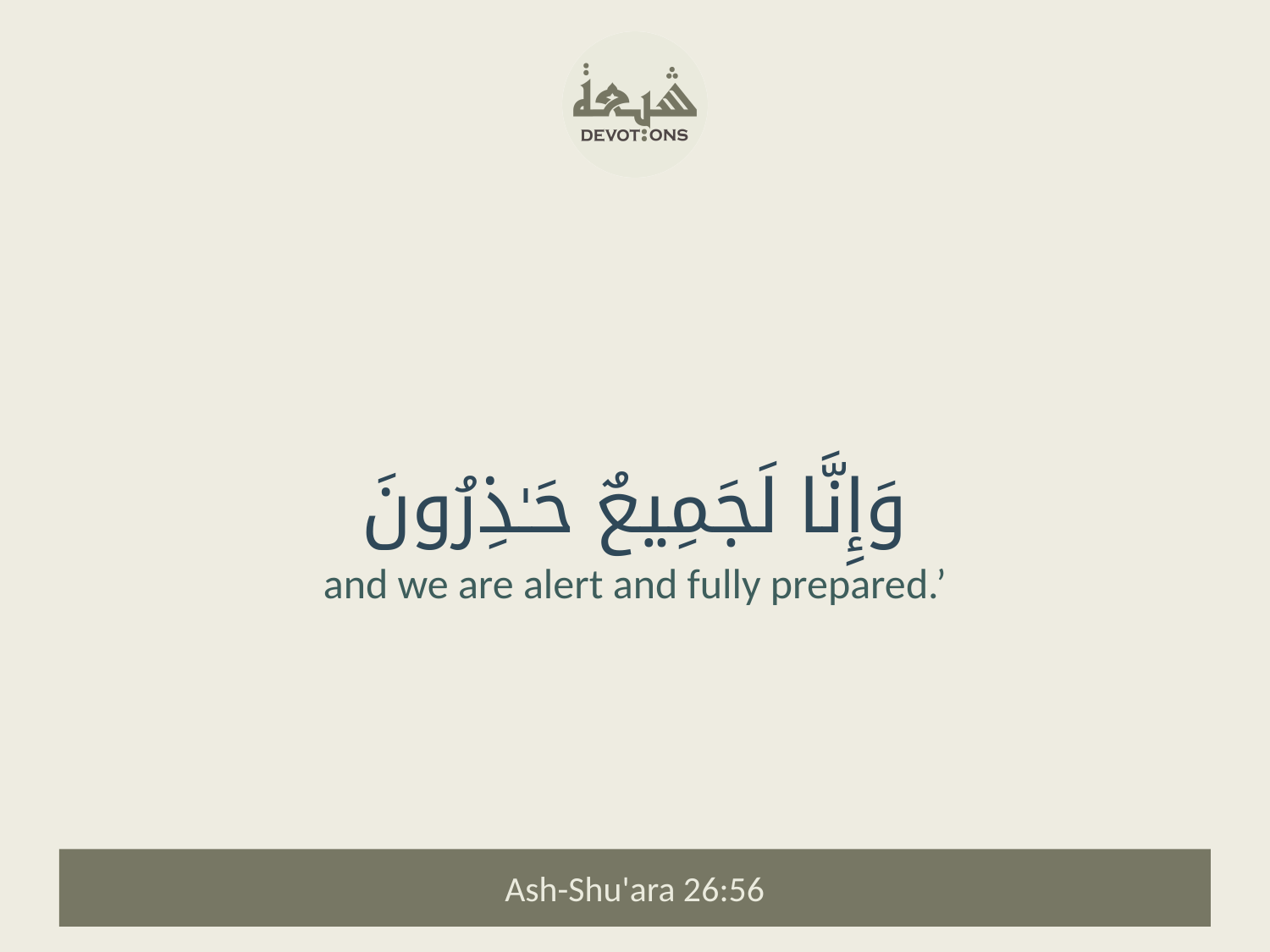

وَإِنَّا لَجَمِيعٌ حَـٰذِرُونَ
and we are alert and fully prepared.’
Ash-Shu'ara 26:56